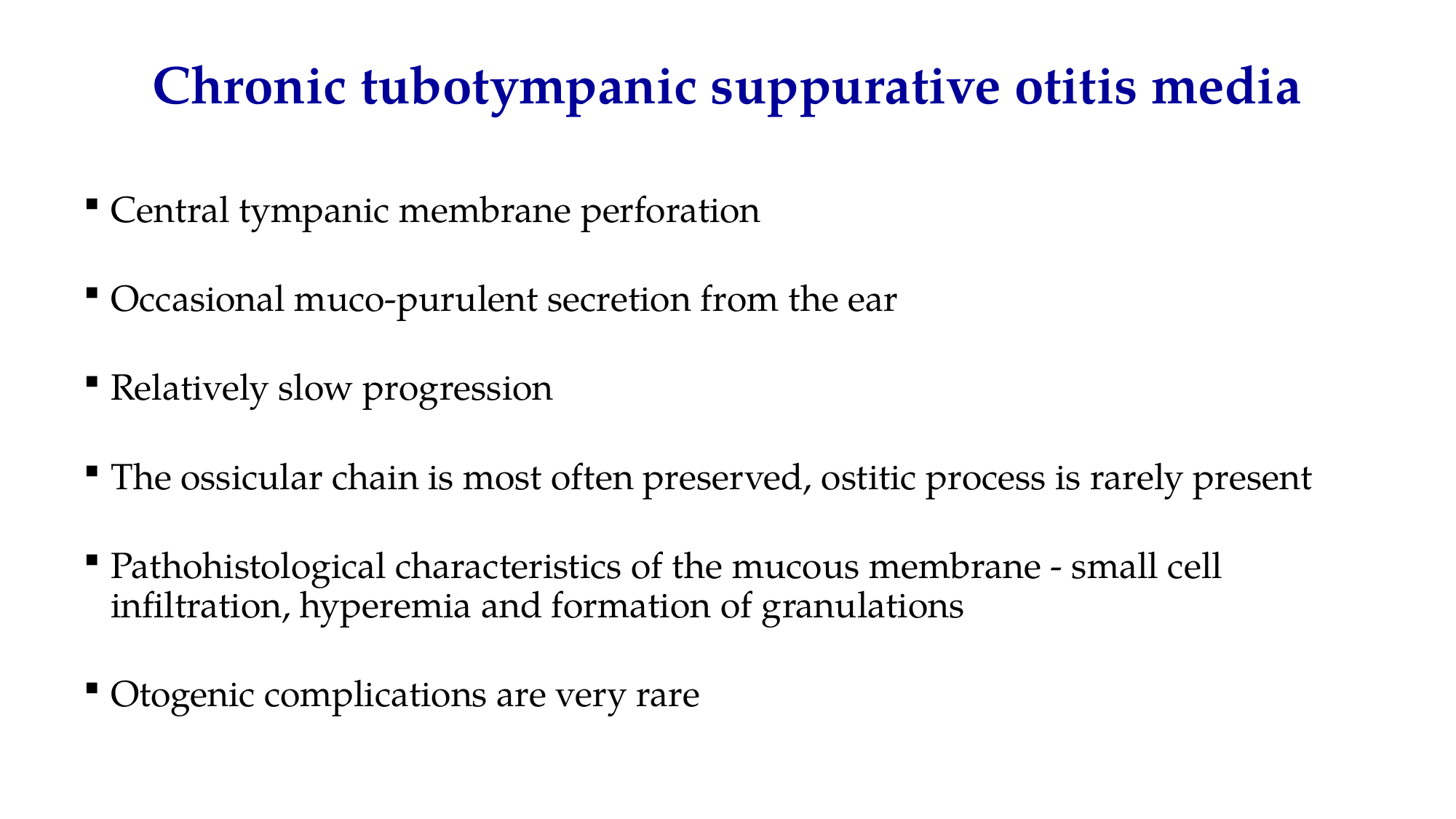

Chronic tubotympanic suppurative otitis media
Central tympanic membrane perforation

Occasional muco-purulent secretion from the ear

Relatively slow progression

The ossicular chain is most often preserved, ostitic process is rarely present

Pathohistological characteristics of the mucous membrane - small cell infiltration, hyperemia and formation of granulations

Otogenic complications are very rare